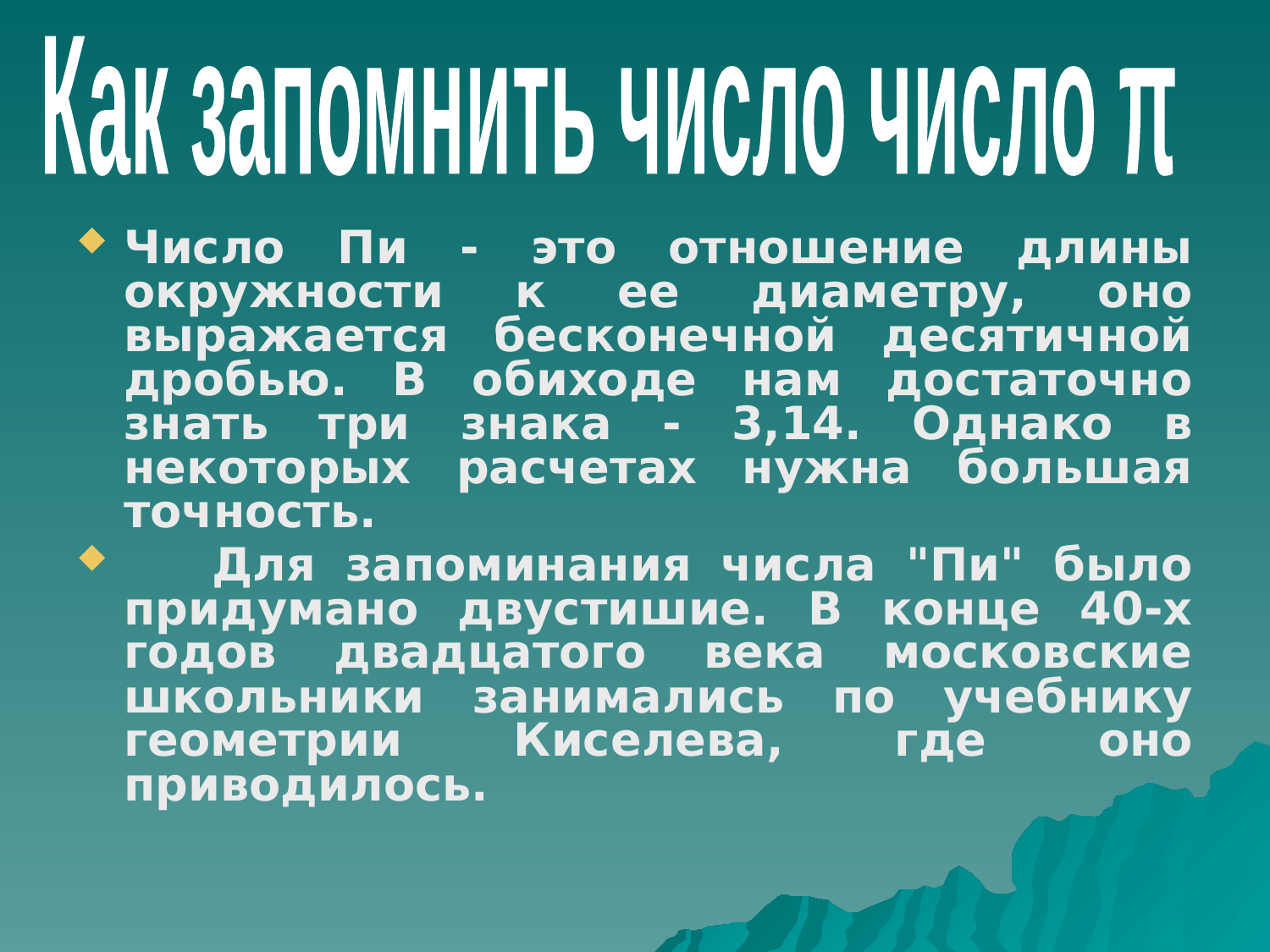

Как запомнить число число π
Число Пи - это отношение длины окружности к ее диаметру, оно выражается бесконечной десятичной дробью. В обиходе нам достаточно знать три знака - 3,14. Однако в некоторых расчетах нужна большая точность.
   Для запоминания числа "Пи" было придумано двустишие. В конце 40-х годов двадцатого века московские школьники занимались по учебнику геометрии Киселева, где оно приводилось.